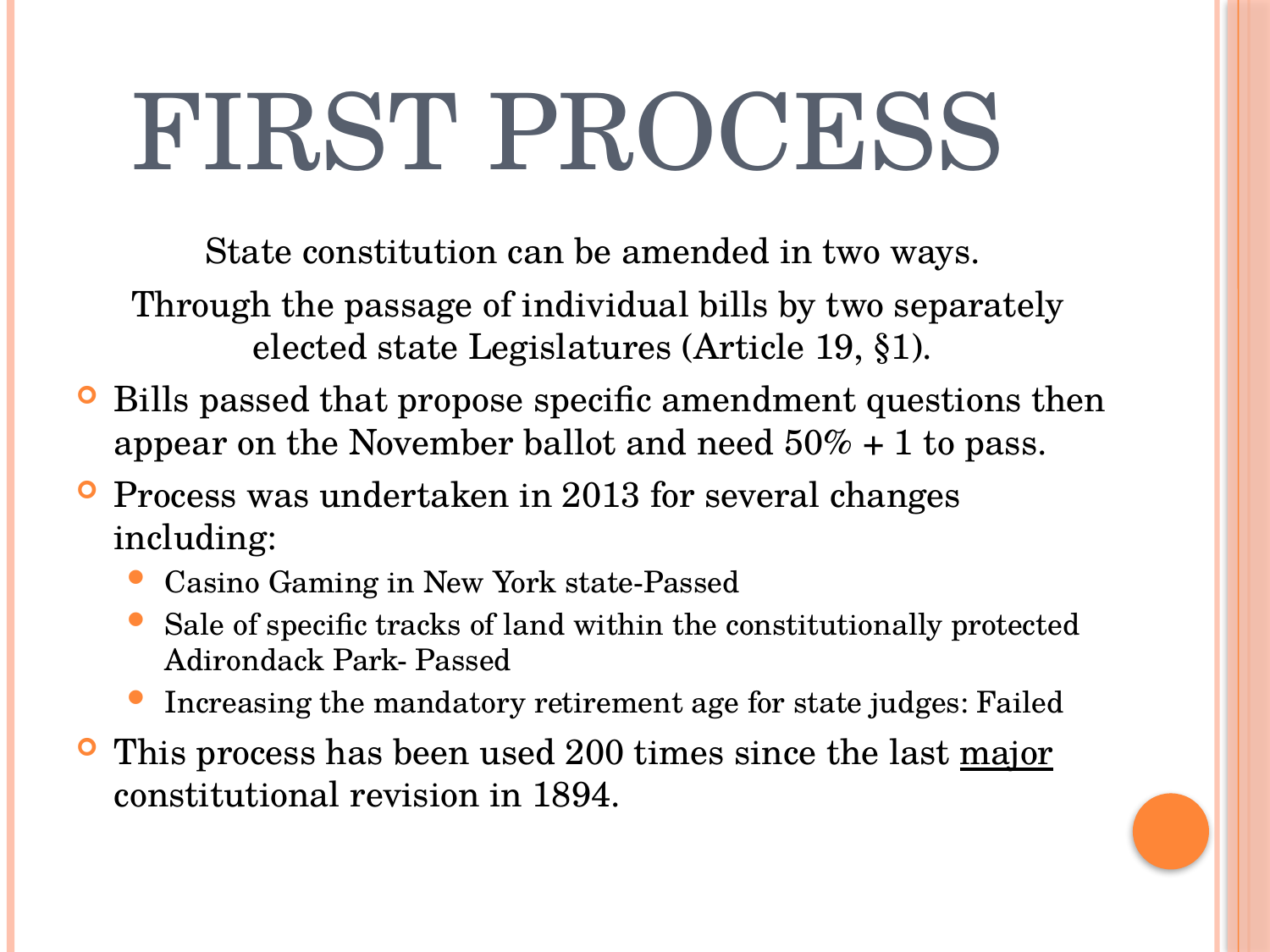

# First process
State constitution can be amended in two ways.
Through the passage of individual bills by two separately elected state Legislatures (Article 19, §1).
Bills passed that propose specific amendment questions then appear on the November ballot and need 50% + 1 to pass.
Process was undertaken in 2013 for several changes including:
Casino Gaming in New York state-Passed
Sale of specific tracks of land within the constitutionally protected Adirondack Park- Passed
Increasing the mandatory retirement age for state judges: Failed
This process has been used 200 times since the last major constitutional revision in 1894.